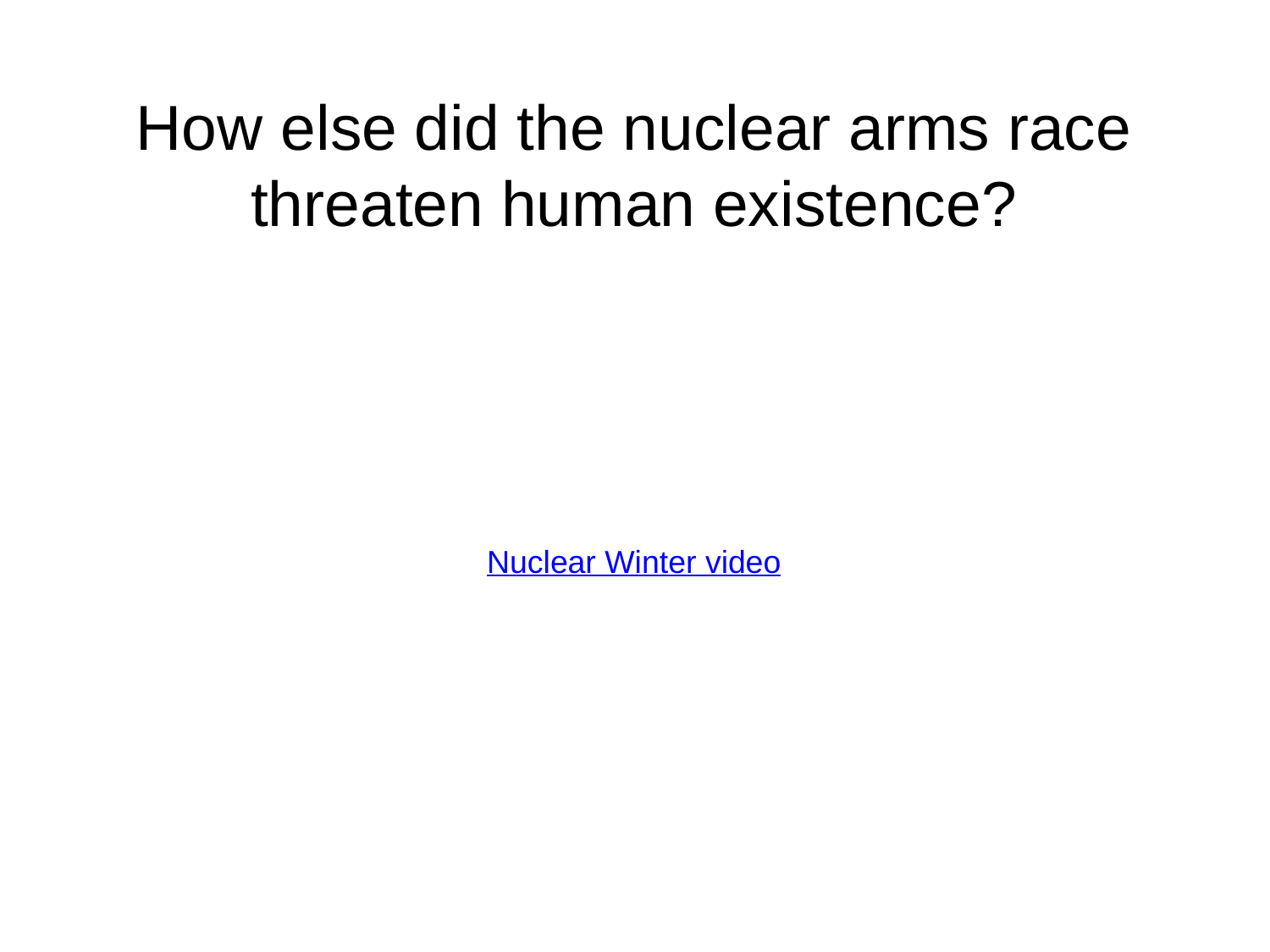

# How else did the nuclear arms race threaten human existence?
Nuclear Winter video